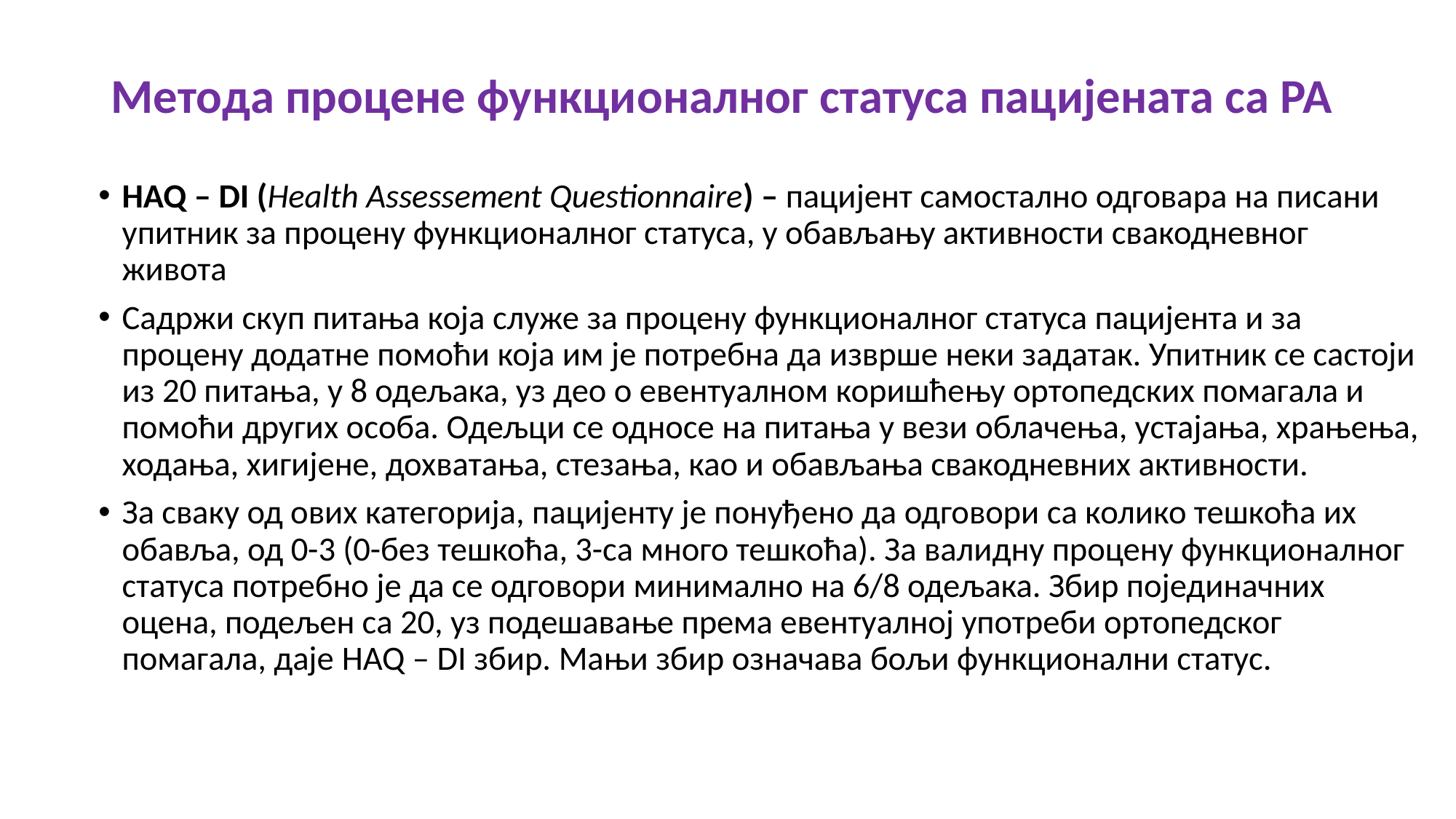

# Метода процене функционалног статуса пацијената са РА
HAQ – DI (Health Assessement Questionnaire) – пацијент самостално одговара на писани упитник за процену функционалног статуса, у обављању активности свакодневног живота
Садржи скуп питања која служе за процену функционалног статуса пацијента и за процену додатне помоћи која им је потребна да изврше неки задатак. Упитник се састоји из 20 питања, у 8 одељака, уз део о евентуалном коришћењу ортопедских помагала и помоћи других особа. Одељци се односе на питања у вези облачења, устајања, храњења, ходања, хигијене, дохватања, стезања, као и обављања свакодневних активности.
За сваку од ових категорија, пацијенту је понуђено да одговори са колико тешкоћа их обавља, од 0-3 (0-без тешкоћа, 3-са много тешкоћа). За валидну процену функционалног статуса потребно је да се одговори минимално на 6/8 одељака. Збир појединачних оцена, подељен са 20, уз подешавање према евентуалној употреби ортопедског помагала, даје HAQ – DI збир. Мањи збир означава бољи функционални статус.